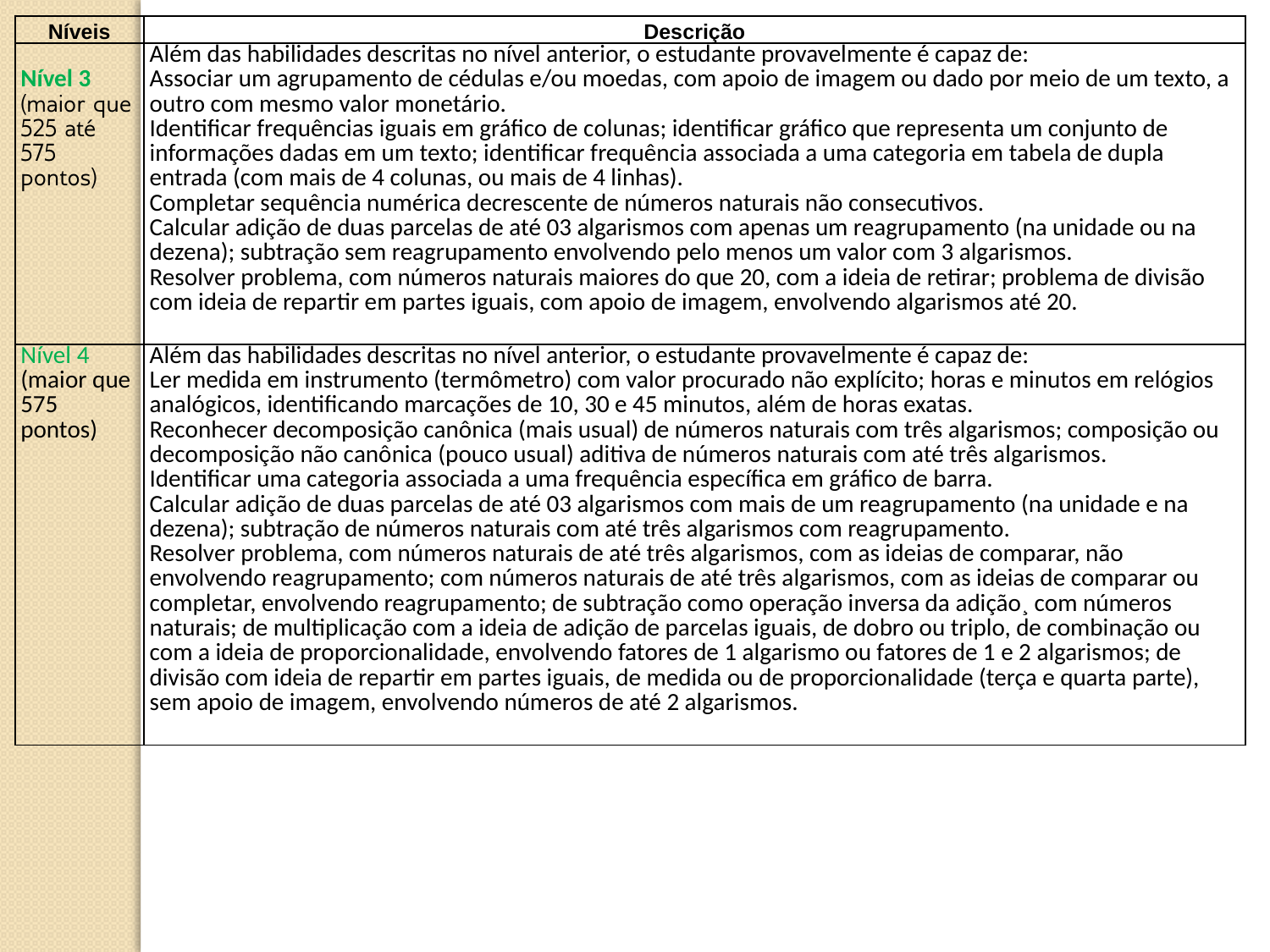

| Níveis | Descrição |
| --- | --- |
| Nível 3 (maior que 525 até 575 pontos) | Além das habilidades descritas no nível anterior, o estudante provavelmente é capaz de: Associar um agrupamento de cédulas e/ou moedas, com apoio de imagem ou dado por meio de um texto, a outro com mesmo valor monetário. Identificar frequências iguais em gráfico de colunas; identificar gráfico que representa um conjunto de informações dadas em um texto; identificar frequência associada a uma categoria em tabela de dupla entrada (com mais de 4 colunas, ou mais de 4 linhas). Completar sequência numérica decrescente de números naturais não consecutivos. Calcular adição de duas parcelas de até 03 algarismos com apenas um reagrupamento (na unidade ou na dezena); subtração sem reagrupamento envolvendo pelo menos um valor com 3 algarismos. Resolver problema, com números naturais maiores do que 20, com a ideia de retirar; problema de divisão com ideia de repartir em partes iguais, com apoio de imagem, envolvendo algarismos até 20. |
| Nível 4 (maior que 575 pontos) | Além das habilidades descritas no nível anterior, o estudante provavelmente é capaz de: Ler medida em instrumento (termômetro) com valor procurado não explícito; horas e minutos em relógios analógicos, identificando marcações de 10, 30 e 45 minutos, além de horas exatas. Reconhecer decomposição canônica (mais usual) de números naturais com três algarismos; composição ou decomposição não canônica (pouco usual) aditiva de números naturais com até três algarismos. Identificar uma categoria associada a uma frequência específica em gráfico de barra. Calcular adição de duas parcelas de até 03 algarismos com mais de um reagrupamento (na unidade e na dezena); subtração de números naturais com até três algarismos com reagrupamento. Resolver problema, com números naturais de até três algarismos, com as ideias de comparar, não envolvendo reagrupamento; com números naturais de até três algarismos, com as ideias de comparar ou completar, envolvendo reagrupamento; de subtração como operação inversa da adição¸ com números naturais; de multiplicação com a ideia de adição de parcelas iguais, de dobro ou triplo, de combinação ou com a ideia de proporcionalidade, envolvendo fatores de 1 algarismo ou fatores de 1 e 2 algarismos; de divisão com ideia de repartir em partes iguais, de medida ou de proporcionalidade (terça e quarta parte), sem apoio de imagem, envolvendo números de até 2 algarismos. |